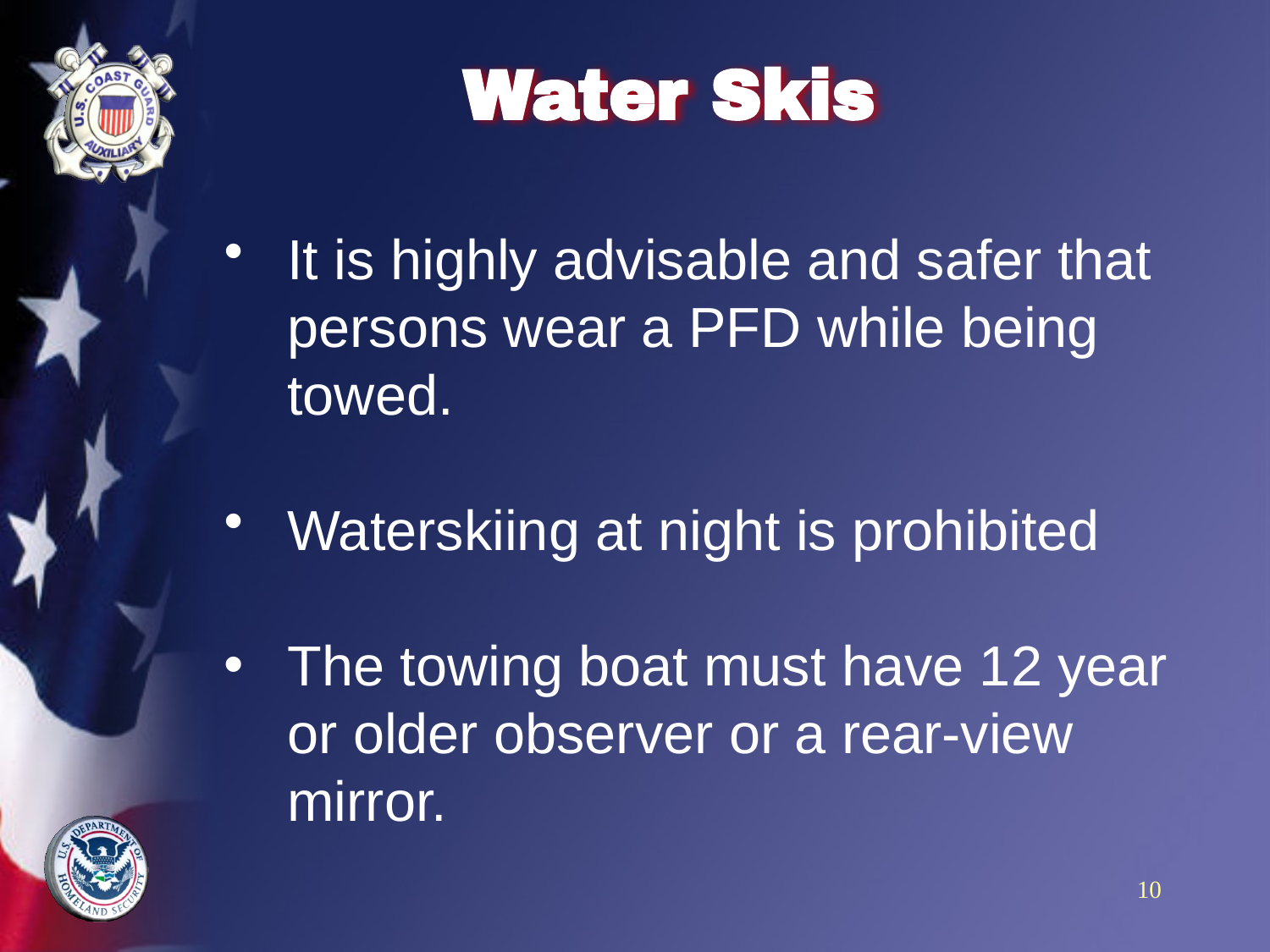

# Water Skis

It is highly advisable and safer that persons wear a PFD while being towed.

Waterskiing at night is prohibited
The towing boat must have 12 year or older observer or a rear-view mirror.
10